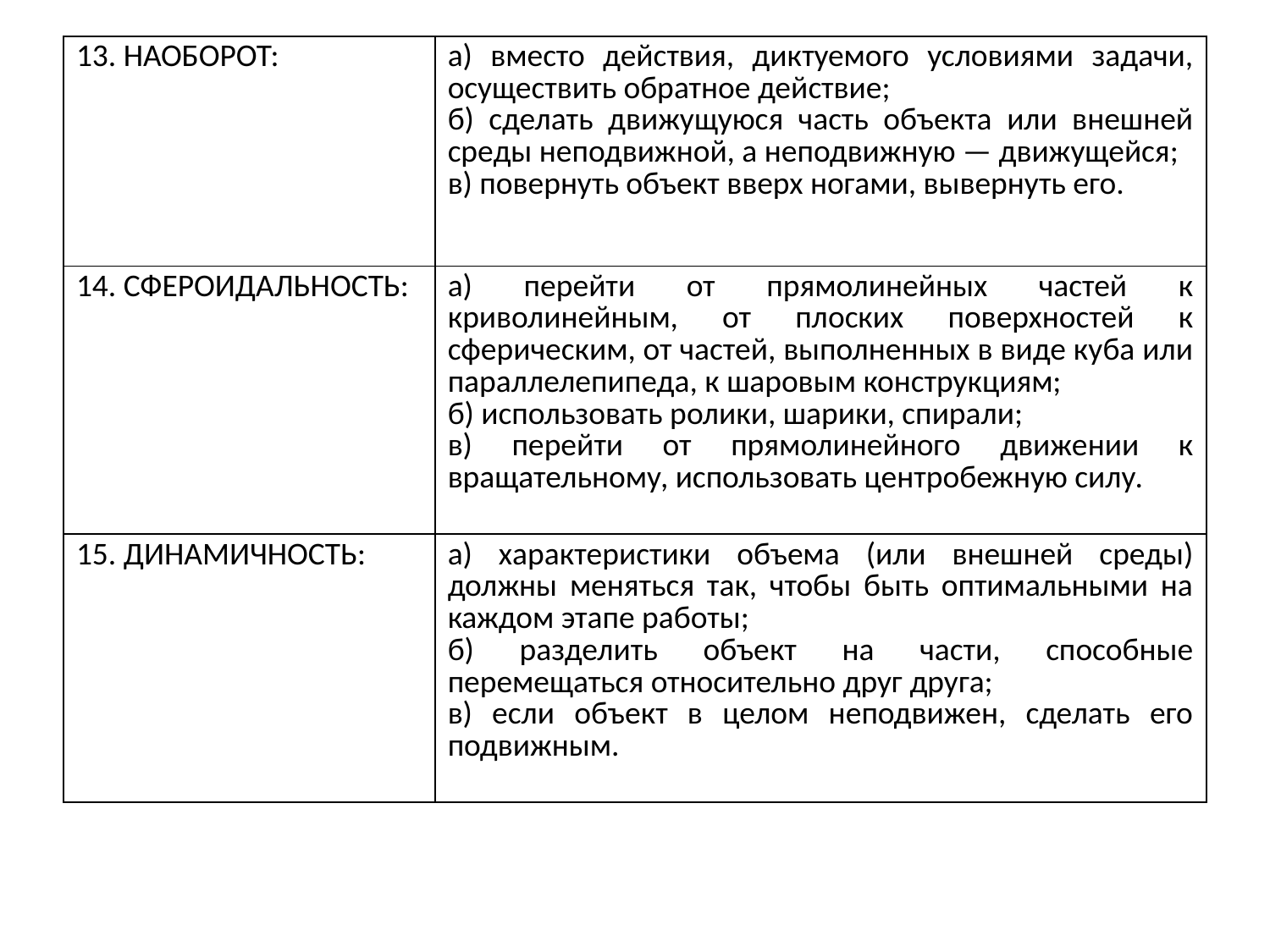

| 13. НАОБОРОТ: | а) вместо действия, диктуемого условиями задачи, осуществить обратное действие; б) сделать движущуюся часть объекта или внешней среды неподвижной, а неподвижную — движущейся; в) повернуть объект вверх ногами, вывернуть его. |
| --- | --- |
| 14. СФЕРОИДАЛЬНОСТЬ: | а) перейти от прямолинейных частей к криволинейным, от плоских поверхностей к сферическим, от частей, выполненных в виде куба или параллелепипеда, к шаровым конструкциям; б) использовать ролики, шарики, спирали; в) перейти от прямолинейного движении к вращательному, использовать центробежную силу. |
| 15. ДИНАМИЧНОСТЬ: | а) характеристики объема (или внешней среды) должны меняться так, чтобы быть оптимальными на каждом этапе работы; б) разделить объект на части, способные перемещаться относительно друг друга; в) если объект в целом неподвижен, сделать его подвижным. |